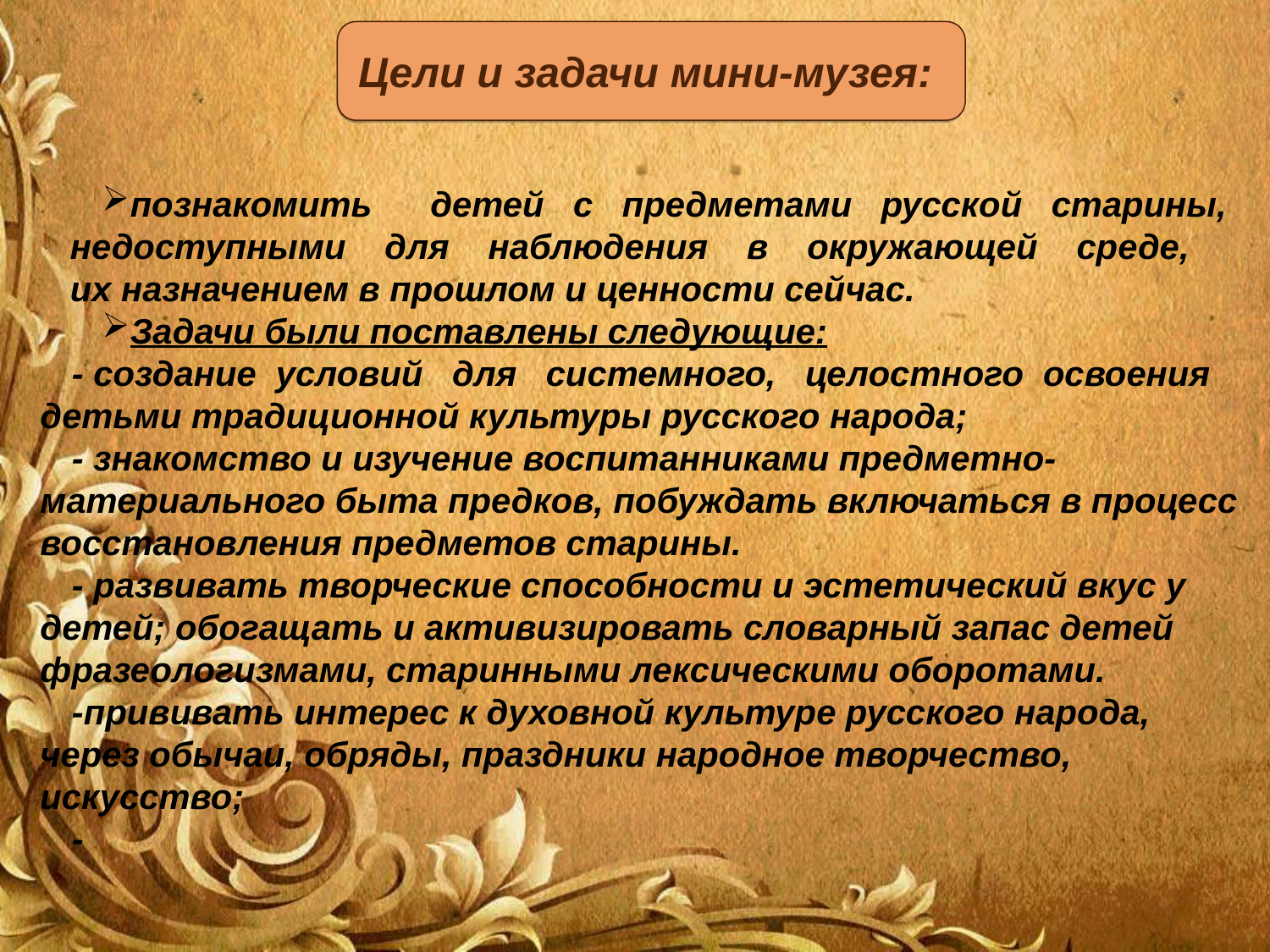

Цели и задачи мини-музея:

познакомить      детей   с   предметами   русской   старины, недоступными    для    наблюдения    в    окружающей    среде,    их назначением в прошлом и ценности сейчас.
Задачи были поставлены следующие:
- создание  условий   для   системного,   целостного  освоения детьми традиционной культуры русского народа;
- знакомство и изучение воспитанниками предметно-материального быта предков, побуждать включаться в процесс восстановления предметов старины.
- развивать творческие способности и эстетический вкус у детей; обогащать и активизировать словарный запас детей фразеологизмами, старинными лексическими оборотами.
-прививать интерес к духовной культуре русского народа, через обычаи, обряды, праздники народное творчество, искусство;
-